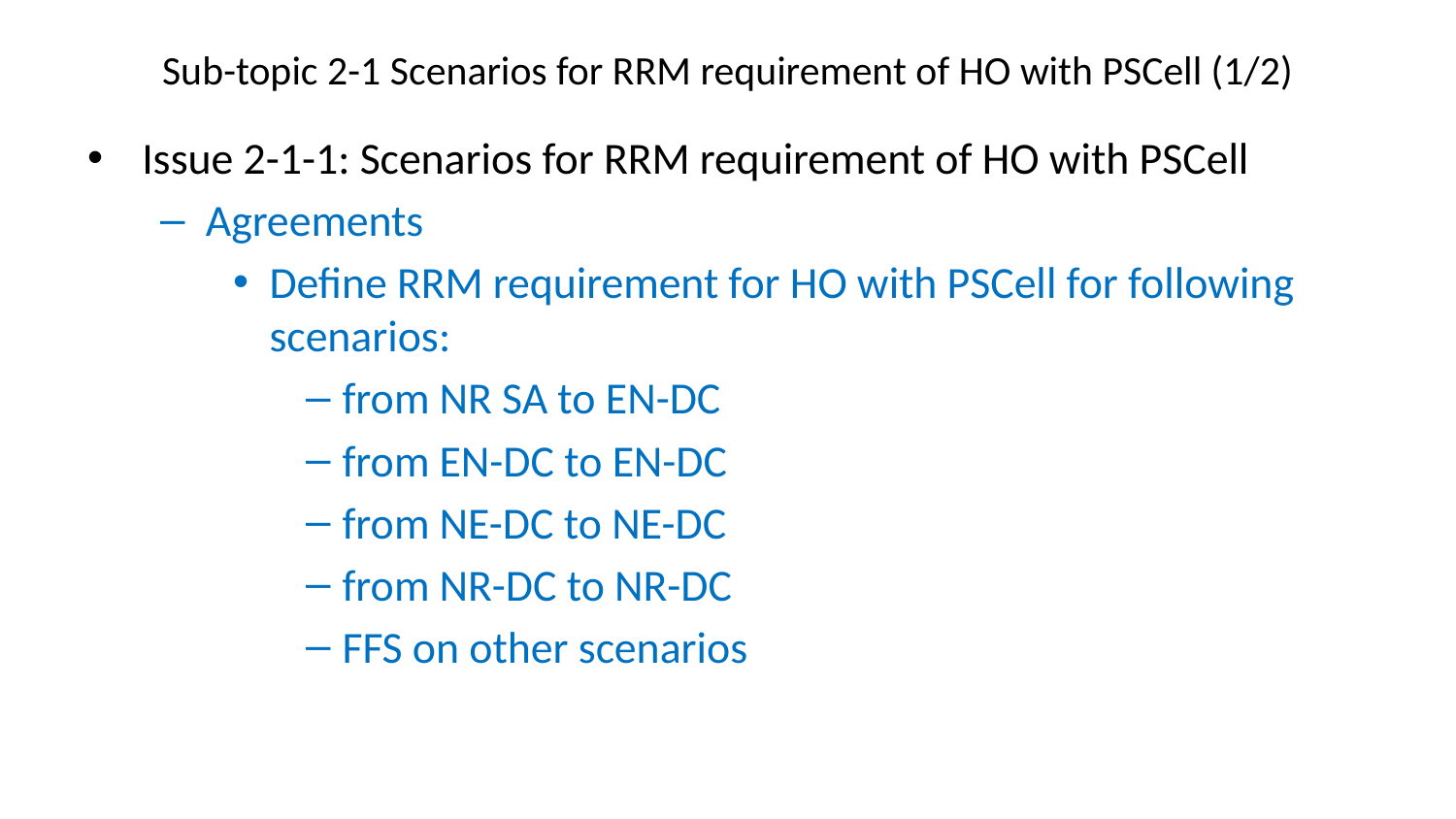

# Sub-topic 2-1 Scenarios for RRM requirement of HO with PSCell (1/2)
Issue 2-1-1: Scenarios for RRM requirement of HO with PSCell
Agreements
Define RRM requirement for HO with PSCell for following scenarios:
from NR SA to EN-DC
from EN-DC to EN-DC
from NE-DC to NE-DC
from NR-DC to NR-DC
FFS on other scenarios